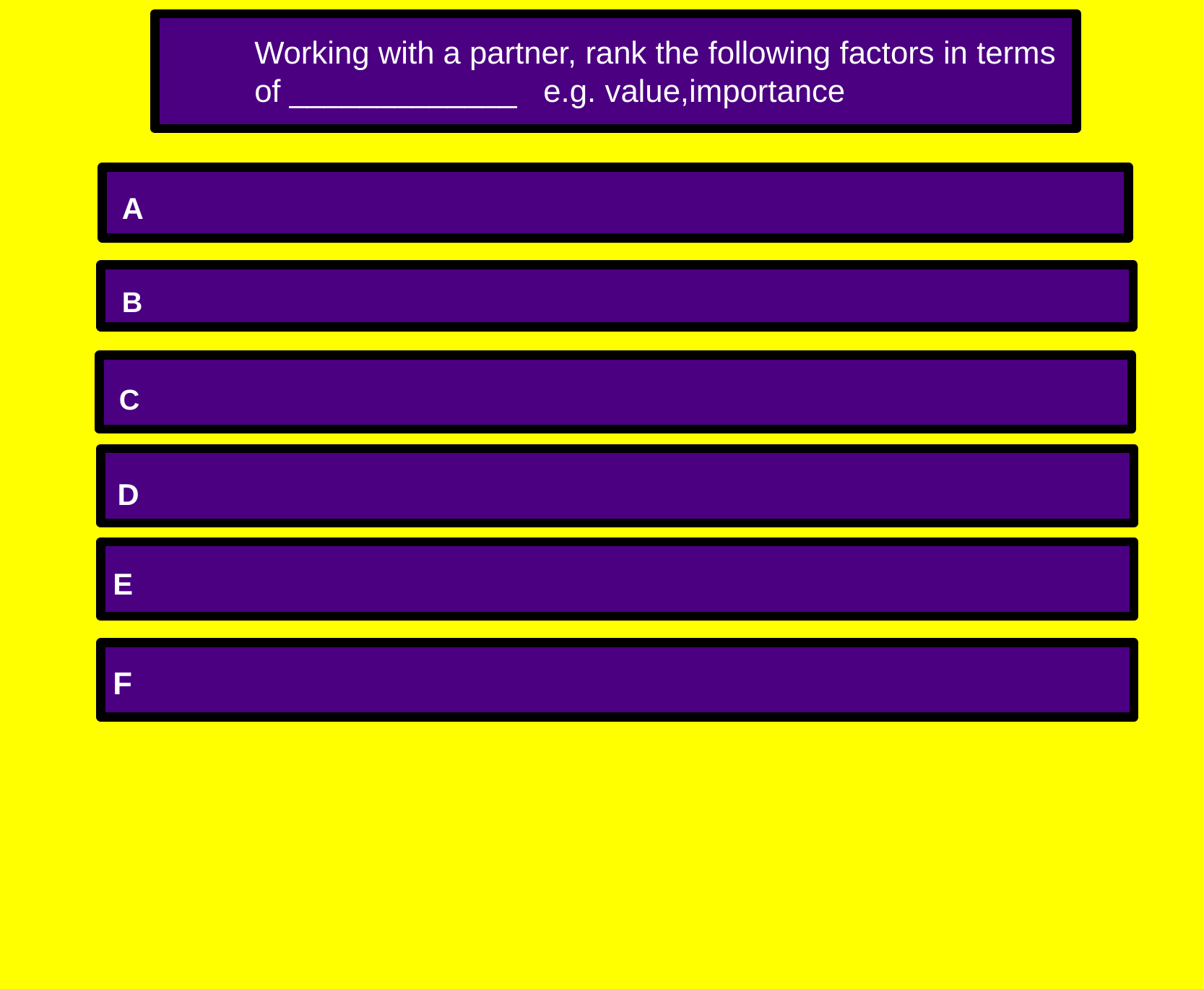

Working with a partner, rank the following factors in terms of _____________   e.g. value,importance

A

B

C

D

E

F